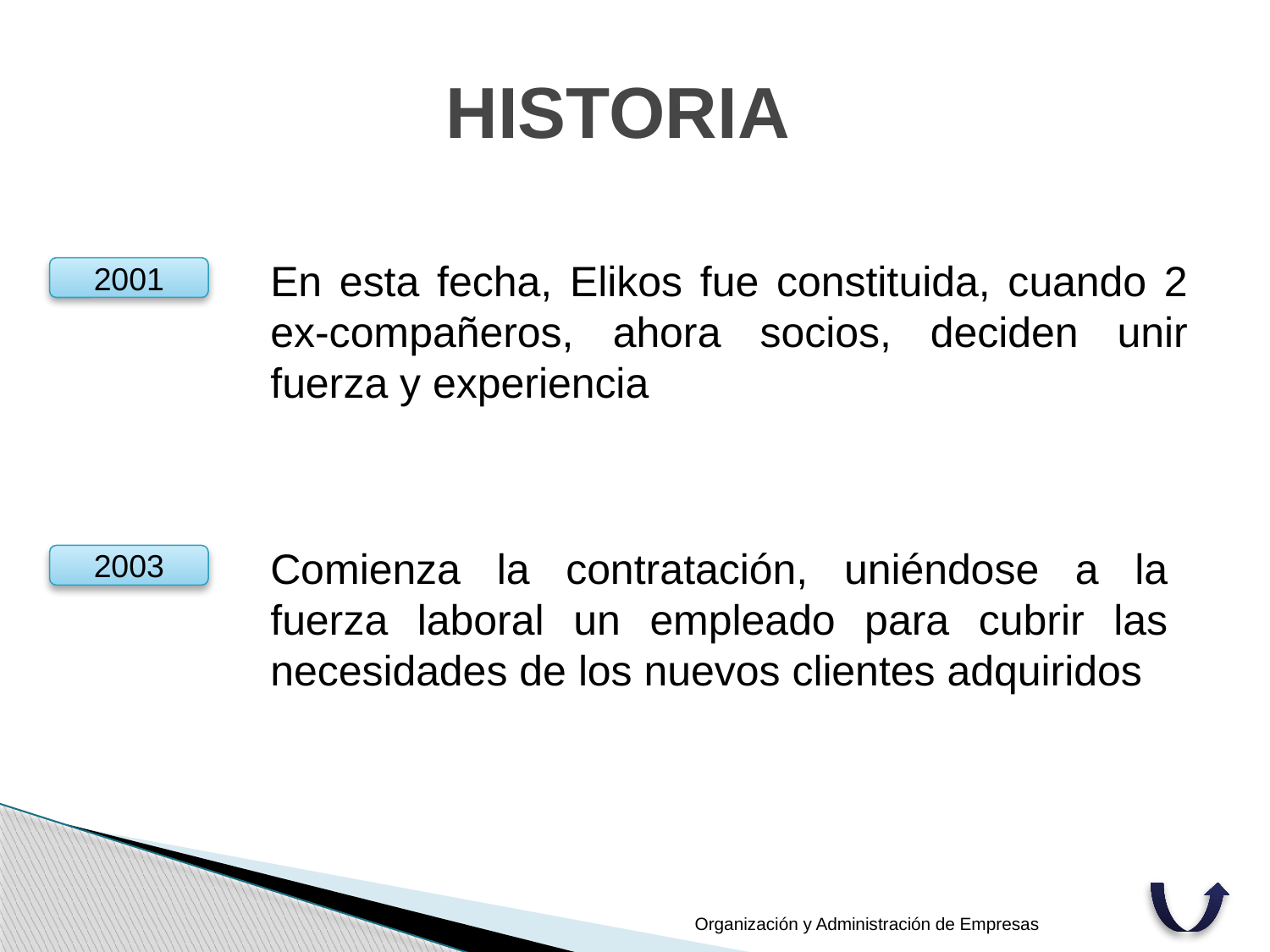

# HISTORIA
En esta fecha, Elikos fue constituida, cuando 2 ex-compañeros, ahora socios, deciden unir fuerza y experiencia
2001
Comienza la contratación, uniéndose a la fuerza laboral un empleado para cubrir las necesidades de los nuevos clientes adquiridos
2003

Organización y Administración de Empresas